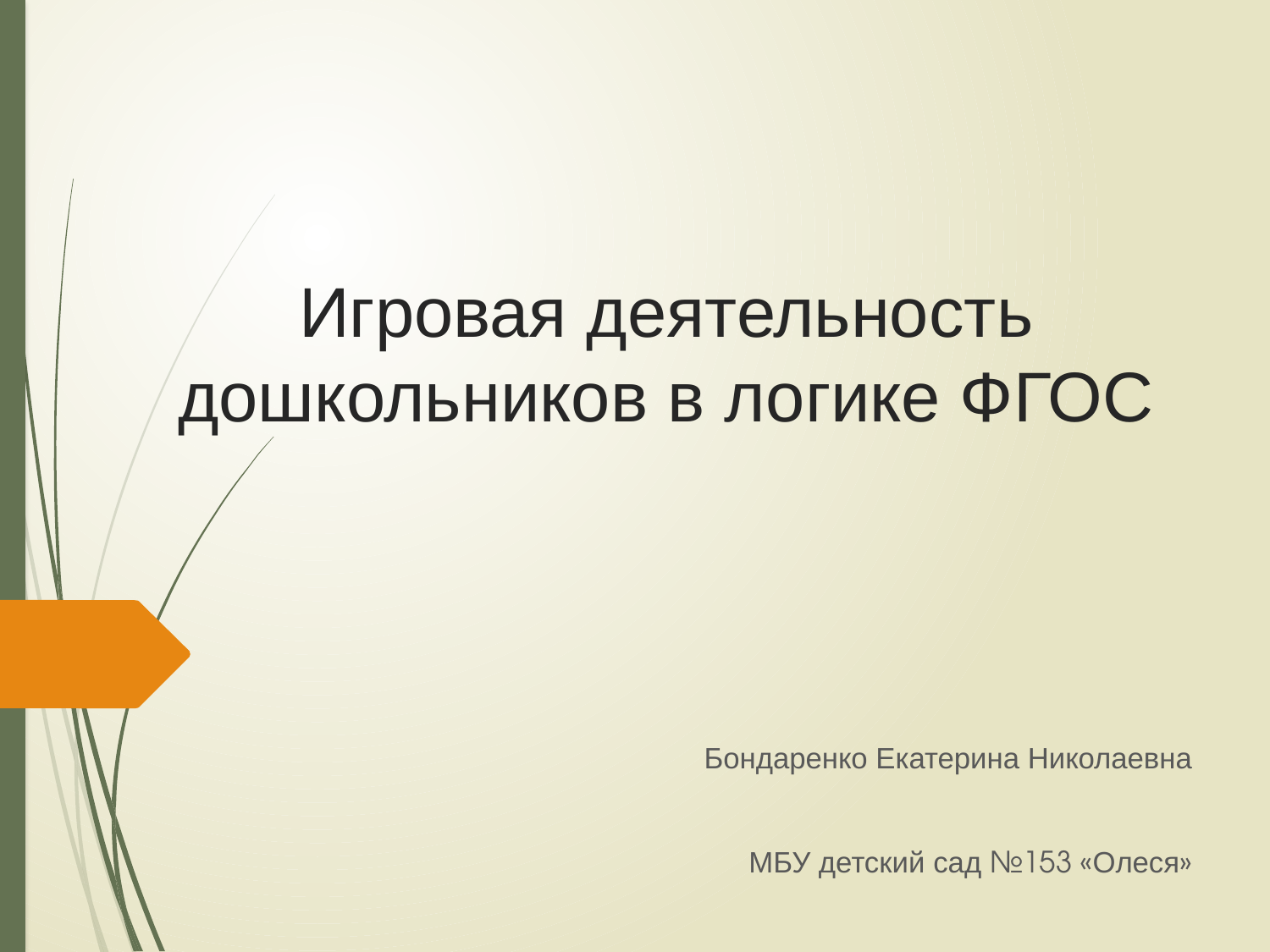

# Игровая деятельность дошкольников в логике ФГОС

Бондаренко Екатерина Николаевна

МБУ детский сад №153 «Олеся»